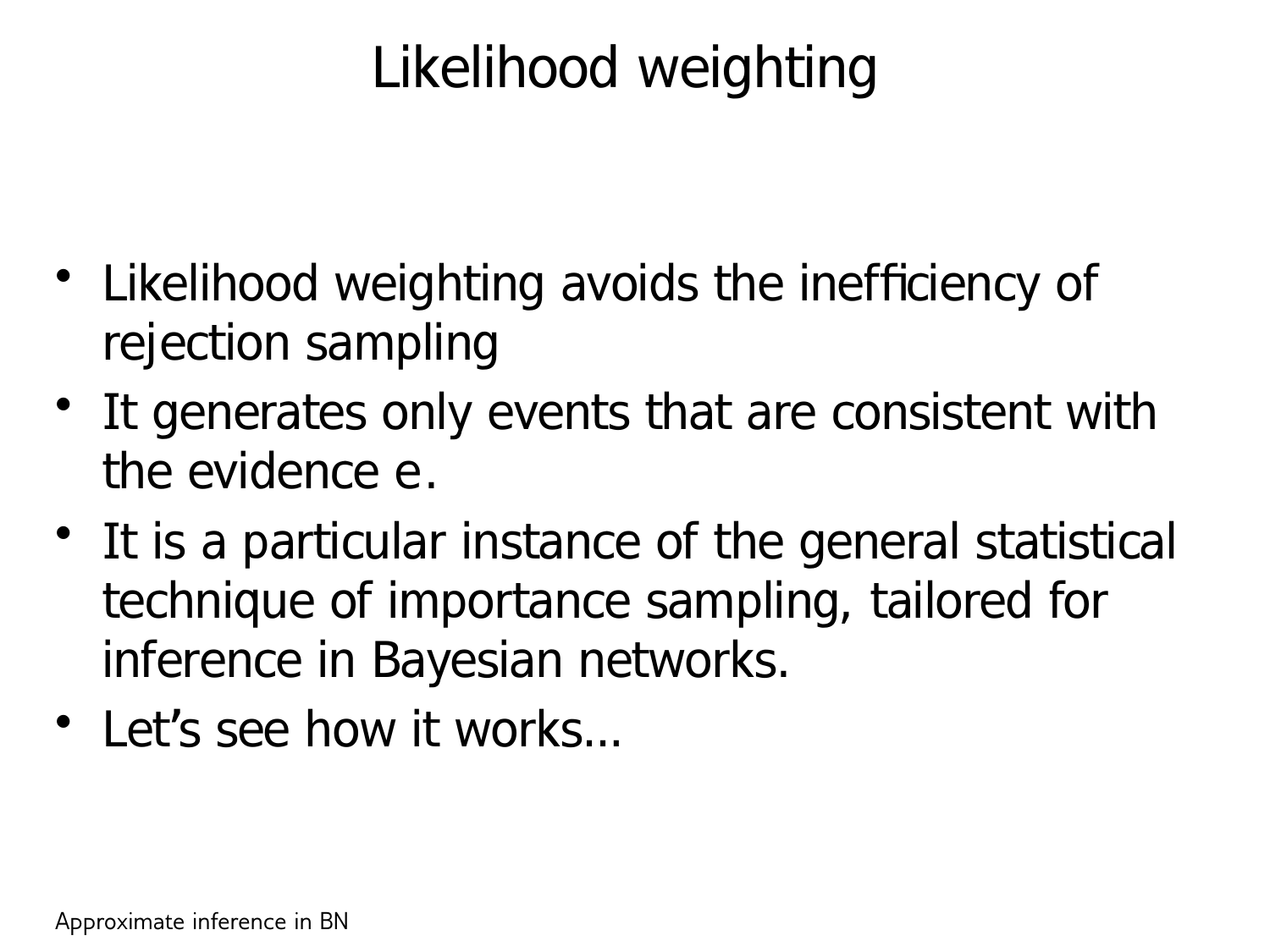

# Likelihood weighting
Likelihood weighting avoids the inefficiency of rejection sampling
It generates only events that are consistent with the evidence e.
It is a particular instance of the general statistical technique of importance sampling, tailored for inference in Bayesian networks.
Let’s see how it works…
Approximate inference in BN
64